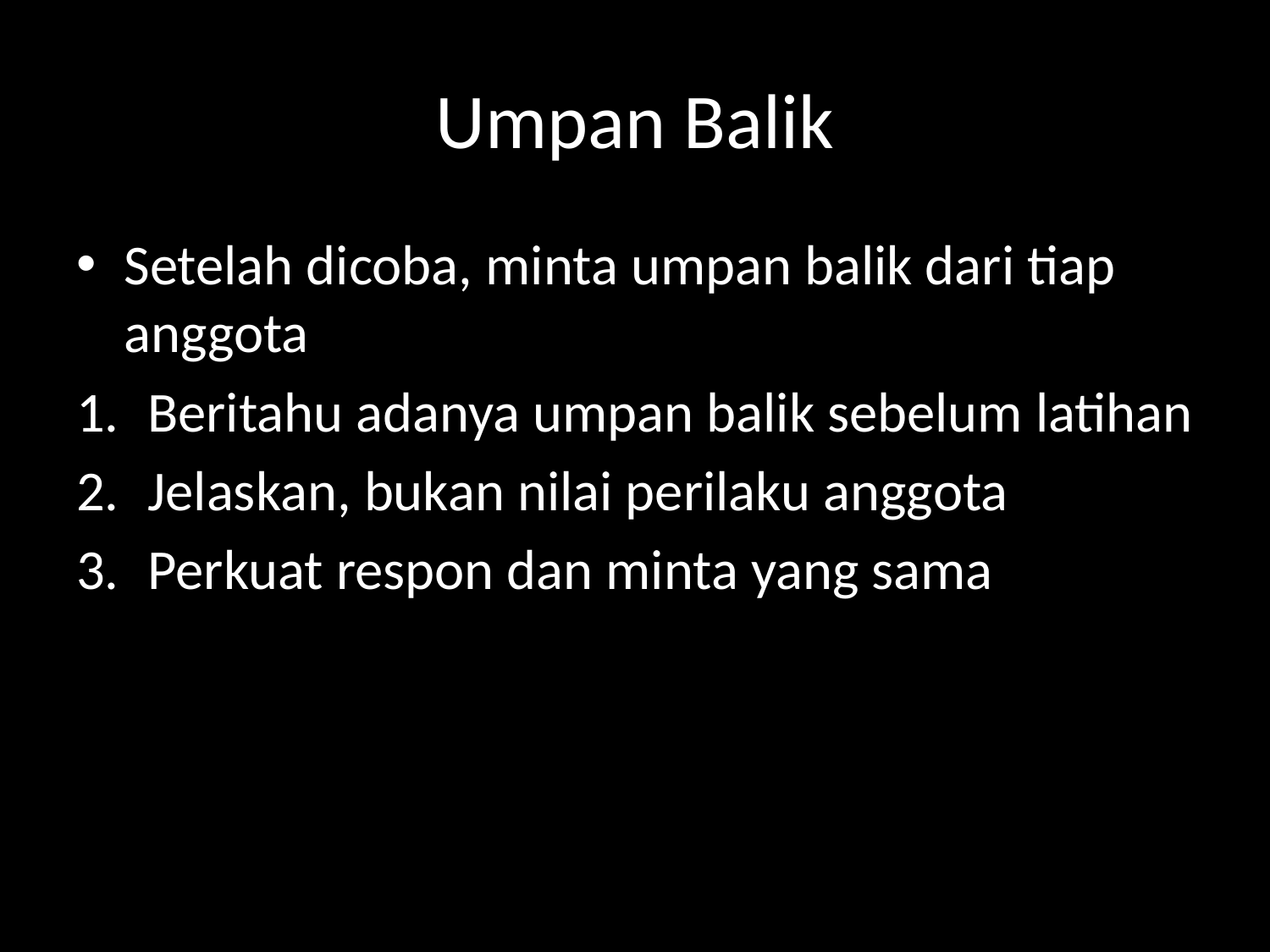

# Umpan Balik
Setelah dicoba, minta umpan balik dari tiap anggota
Beritahu adanya umpan balik sebelum latihan
Jelaskan, bukan nilai perilaku anggota
Perkuat respon dan minta yang sama